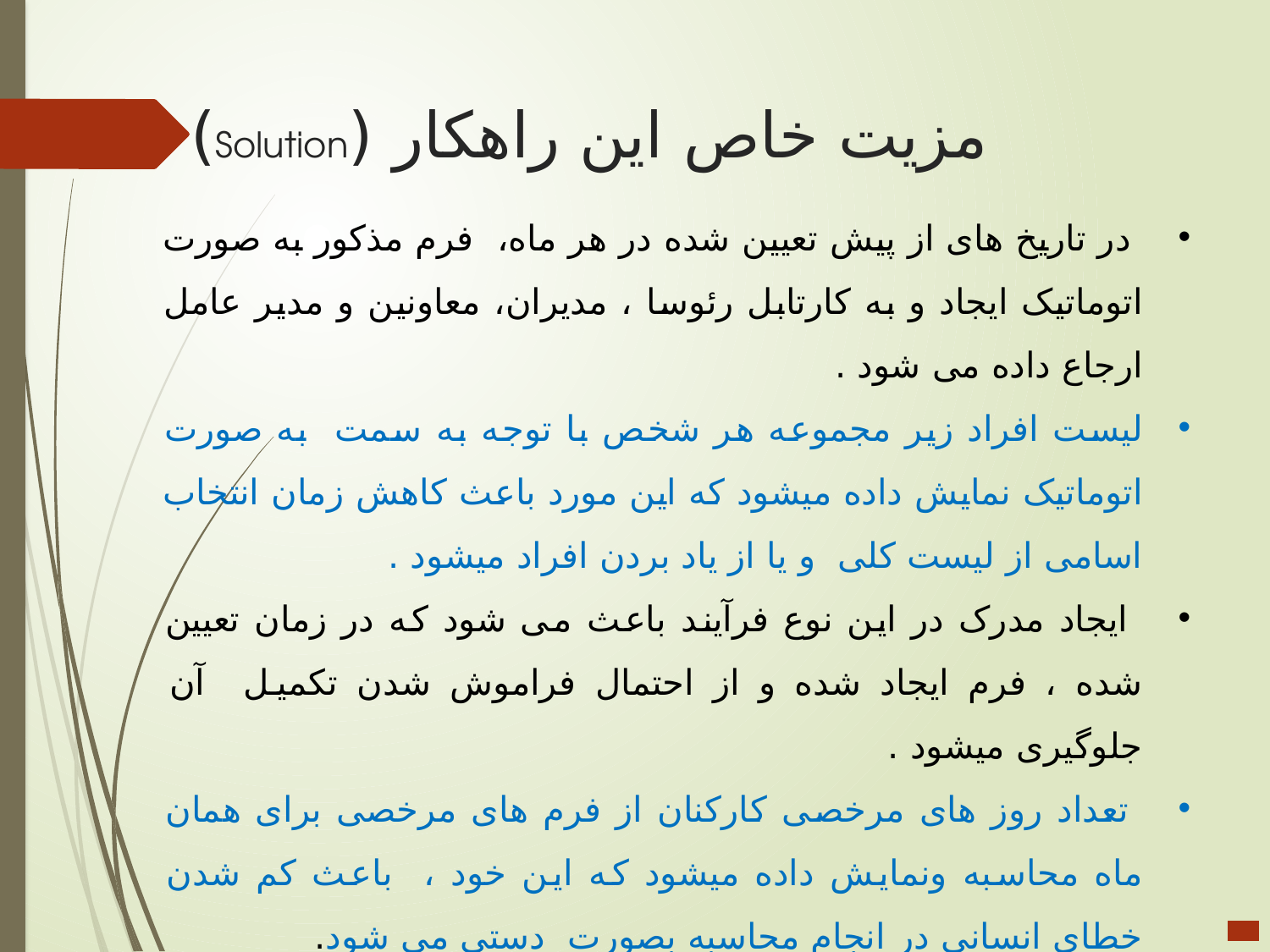

# مزیت خاص این راهكار (Solution)
 در تاریخ های از پیش تعیین شده در هر ماه،  فرم مذکور به صورت اتوماتیک ایجاد و به کارتابل رئوسا ، مدیران، معاونین و مدیر عامل ارجاع داده می شود .
لیست افراد زیر مجموعه هر شخص با توجه به سمت  به صورت اتوماتیک نمایش داده میشود که این مورد باعث کاهش زمان انتخاب اسامی از لیست کلی  و یا از یاد بردن افراد میشود .
 ایجاد مدرک در این نوع فرآیند باعث می شود که در زمان تعیین شده ، فرم ایجاد شده و از احتمال فراموش شدن تکمیل  آن جلوگیری میشود .
 تعداد روز های مرخصی کارکنان از فرم های مرخصی برای همان ماه محاسبه ونمایش داده میشود که این خود ،  باعث کم شدن خطای انسانی در انجام محاسبه بصورت  دستی می شود.
کارکرد نیز براساس تعداد روز های  ماه جاری به صورت اتوماتیک تکمیل می شود.